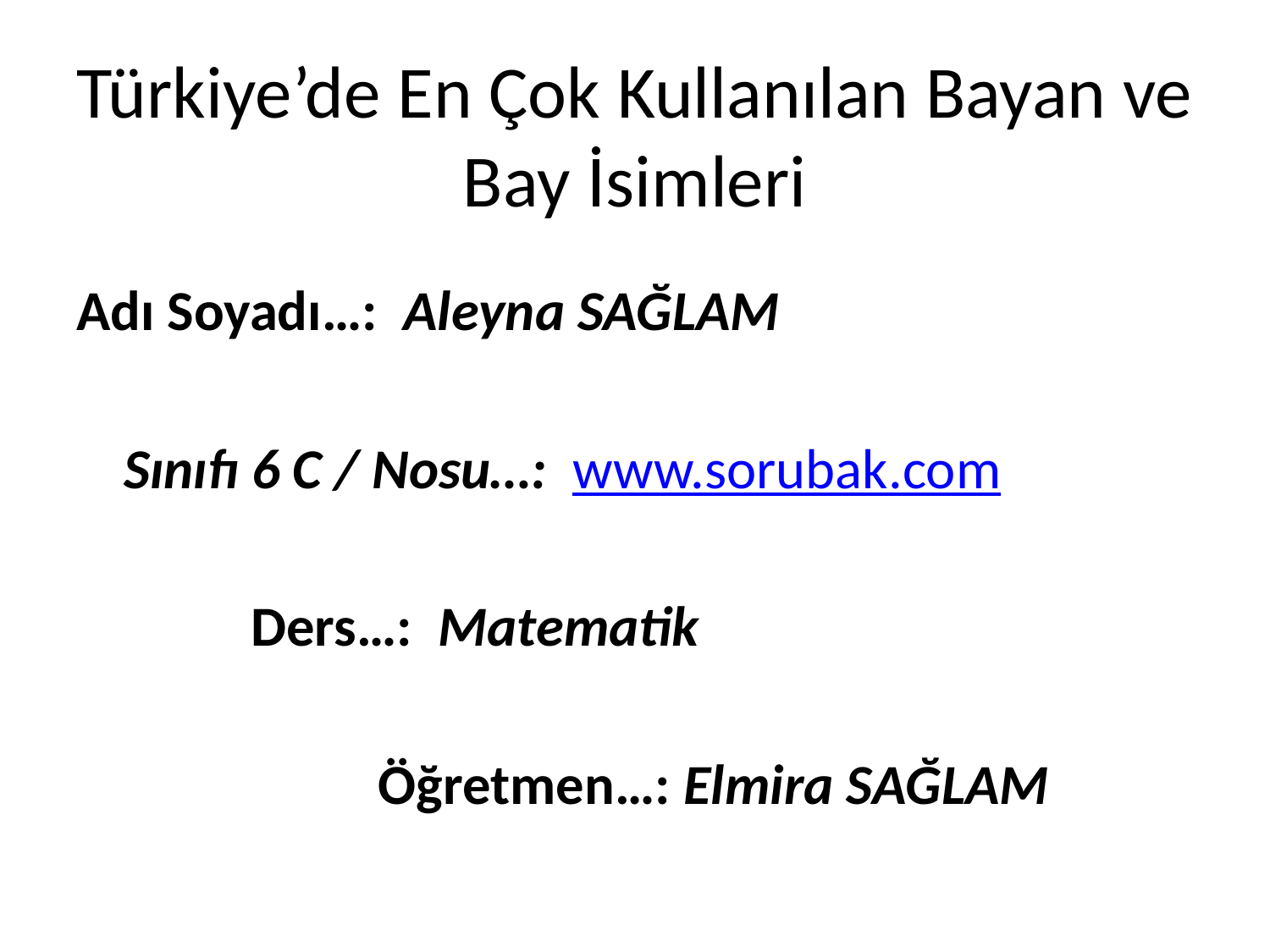

# Türkiye’de En Çok Kullanılan Bayan ve Bay İsimleri
Adı Soyadı…:  Aleyna SAĞLAM

	Sınıfı 6 C / Nosu…:  www.sorubak.com

		Ders…:  Matematik

			Öğretmen…: Elmira SAĞLAM